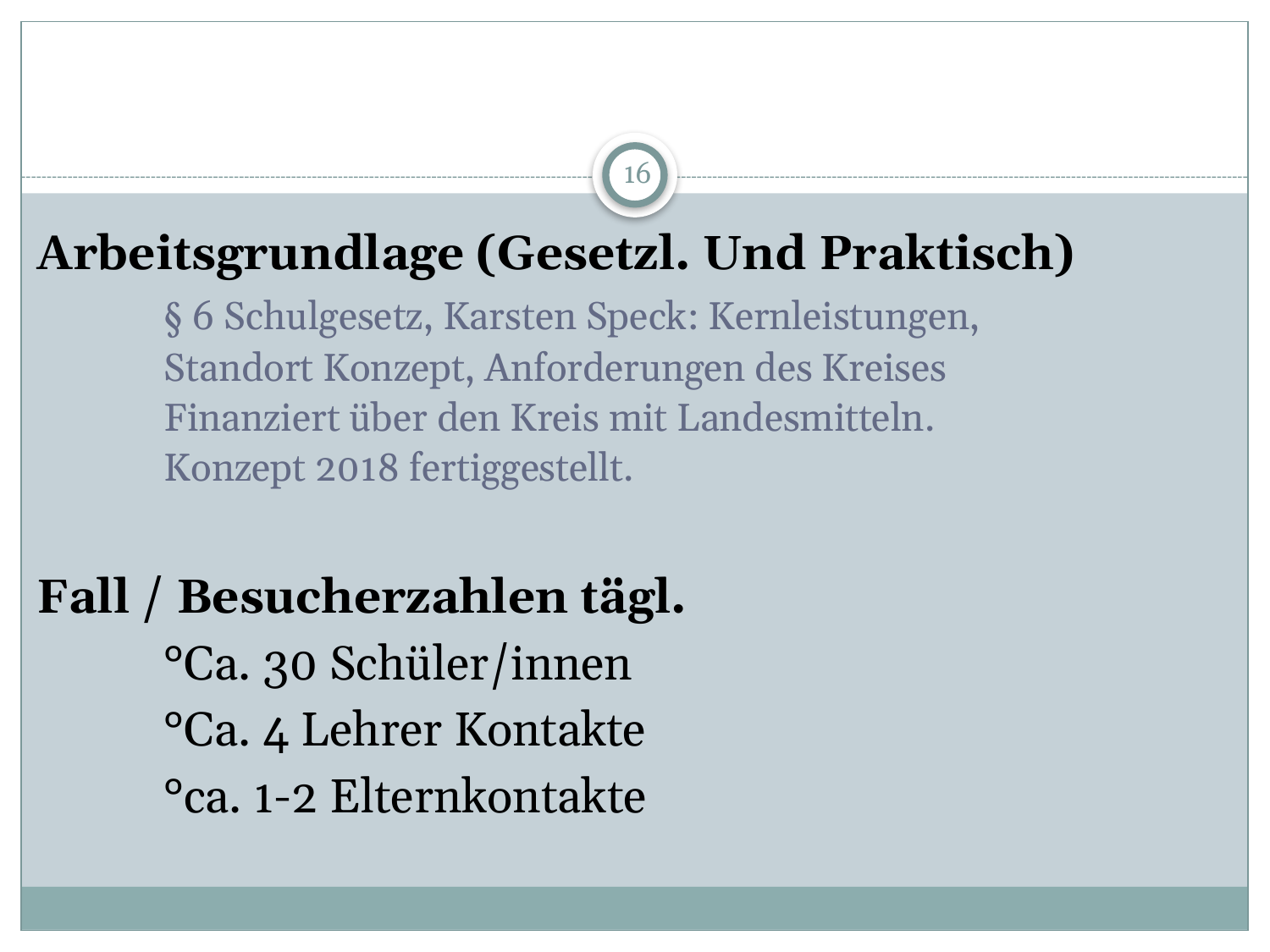

16
Arbeitsgrundlage (Gesetzl. Und Praktisch)
	§ 6 Schulgesetz, Karsten Speck: Kernleistungen,
	Standort Konzept, Anforderungen des Kreises
	Finanziert über den Kreis mit Landesmitteln.
	Konzept 2018 fertiggestellt.

Fall / Besucherzahlen tägl.
	°Ca. 30 Schüler/innen
	°Ca. 4 Lehrer Kontakte
	°ca. 1-2 Elternkontakte